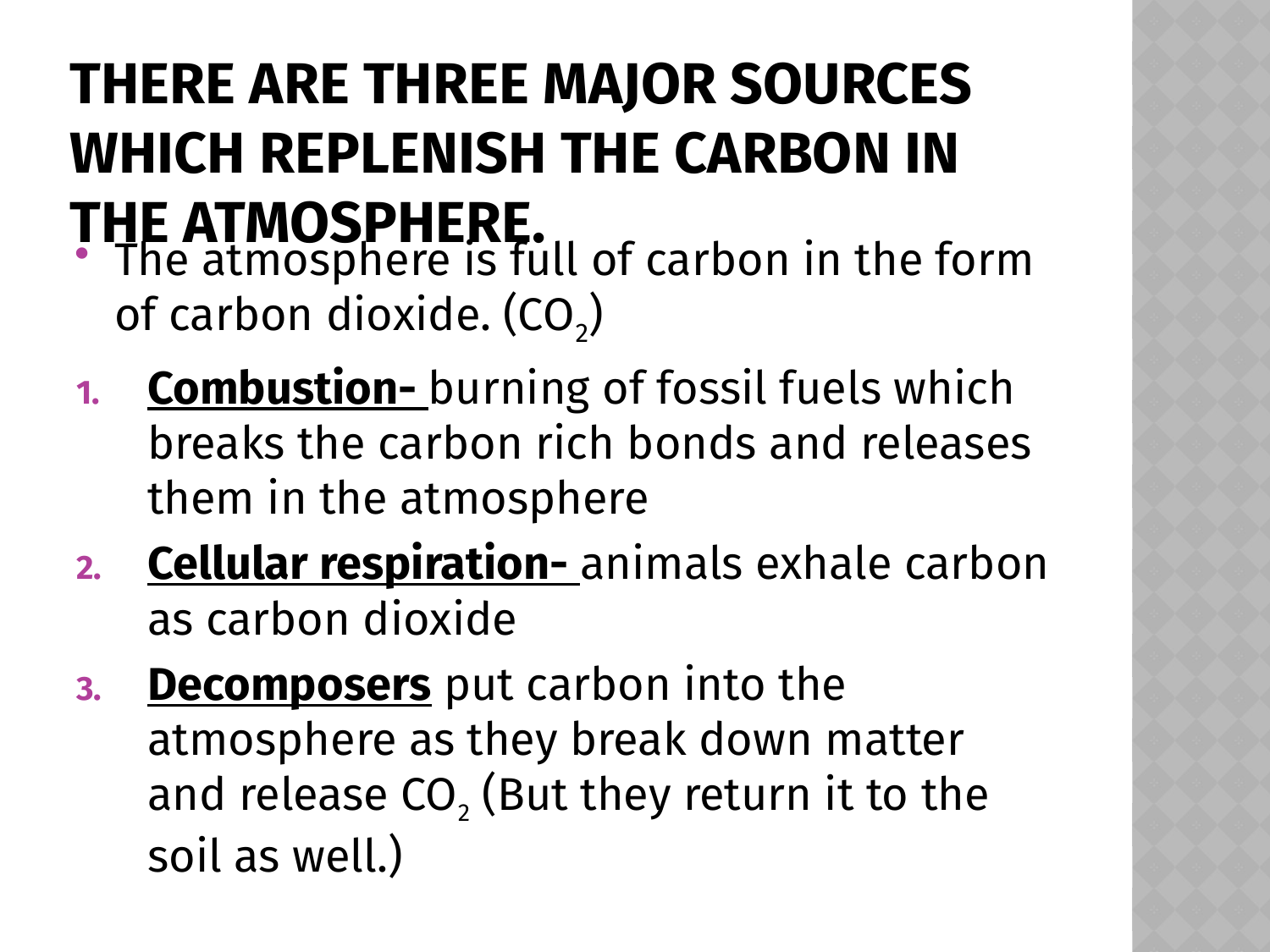

# There are three major sources which replenish the carbon in the atmosphere.
The atmosphere is full of carbon in the form of carbon dioxide. (CO2)
Combustion- burning of fossil fuels which breaks the carbon rich bonds and releases them in the atmosphere
Cellular respiration- animals exhale carbon as carbon dioxide
Decomposers put carbon into the atmosphere as they break down matter and release CO2 (But they return it to the soil as well.)